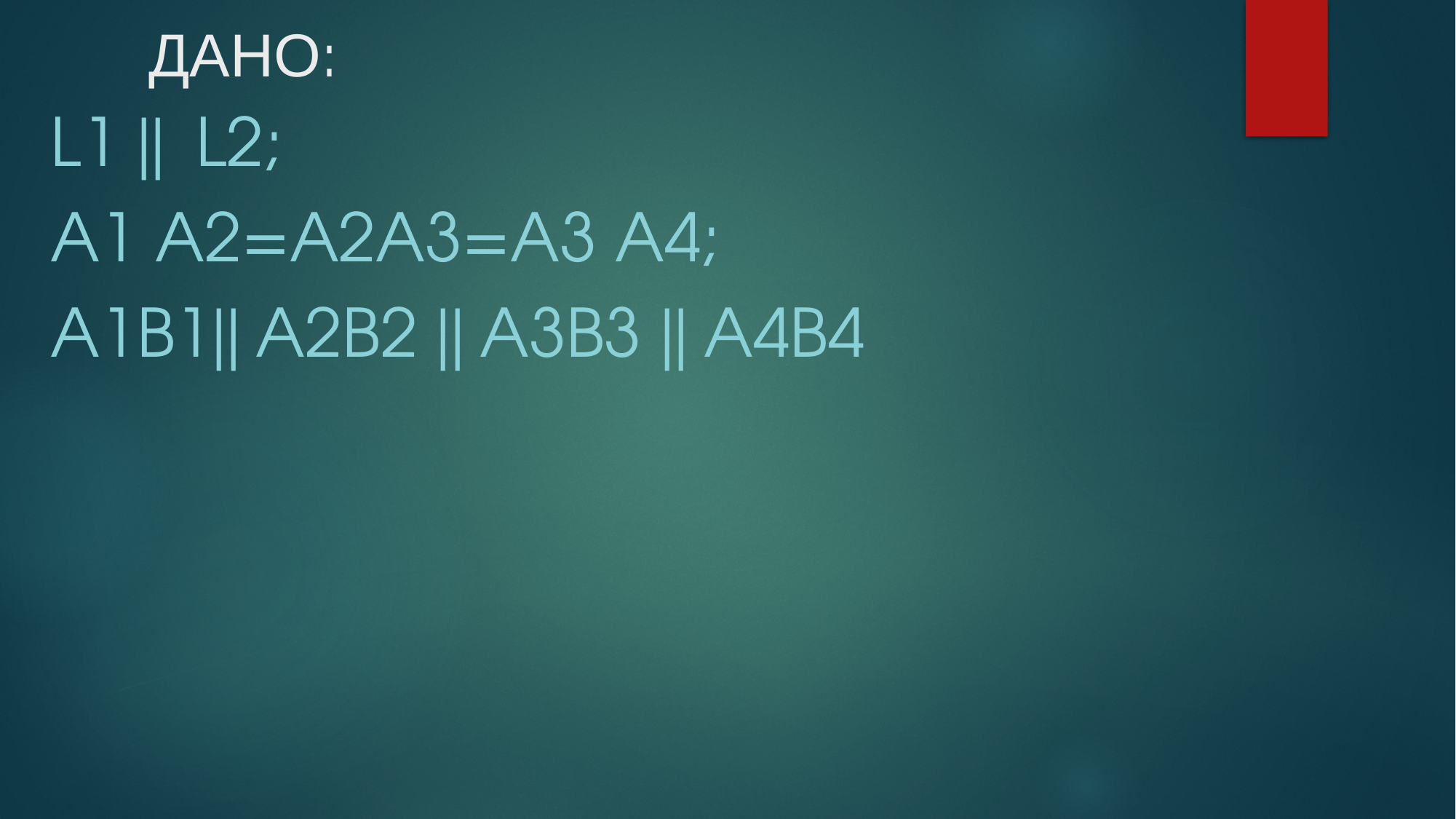

# ДАНО:
l1 ||  L2;
A1 A2=A2A3=A3 A4;
A1B1|| A2B2 || A3B3 || A4B4